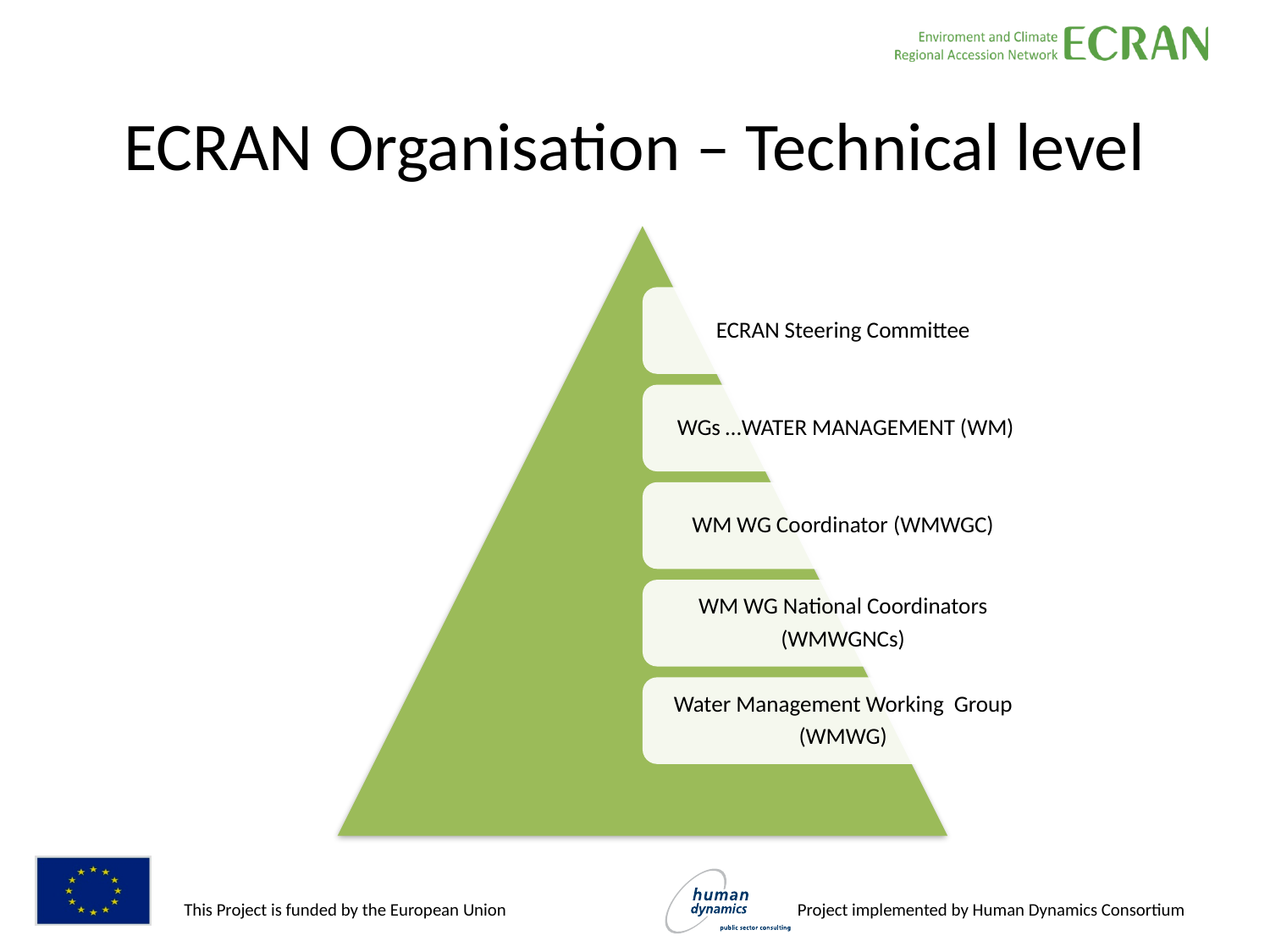

# ECRAN Organisation – Technical level
ECRAN Steering Committee
 WGs …WATER MANAGEMENT (WM)
WM WG Coordinator (WMWGC)
WM WG National Coordinators
(WMWGNCs)
Water Management Working  Group
(WMWG)